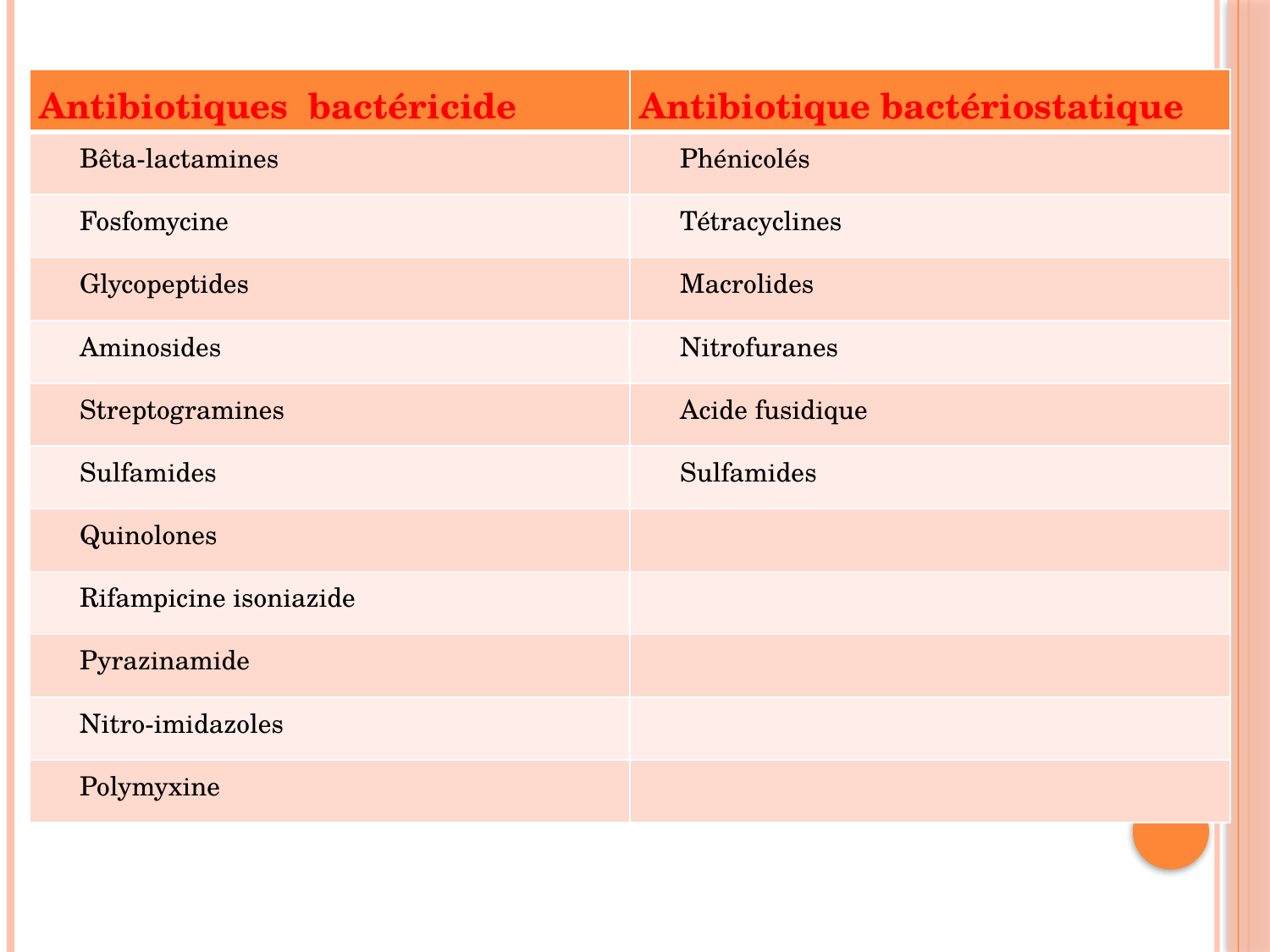

| Antibiotiques bactéricide | Antibiotique bactériostatique |
| --- | --- |
| Bêta-lactamines | Phénicolés |
| Fosfomycine | Tétracyclines |
| Glycopeptides | Macrolides |
| Aminosides | Nitrofuranes |
| Streptogramines | Acide fusidique |
| Sulfamides | Sulfamides |
| Quinolones |  |
| Rifampicine isoniazide |  |
| Pyrazinamide |  |
| Nitro-imidazoles |  |
| Polymyxine |  |